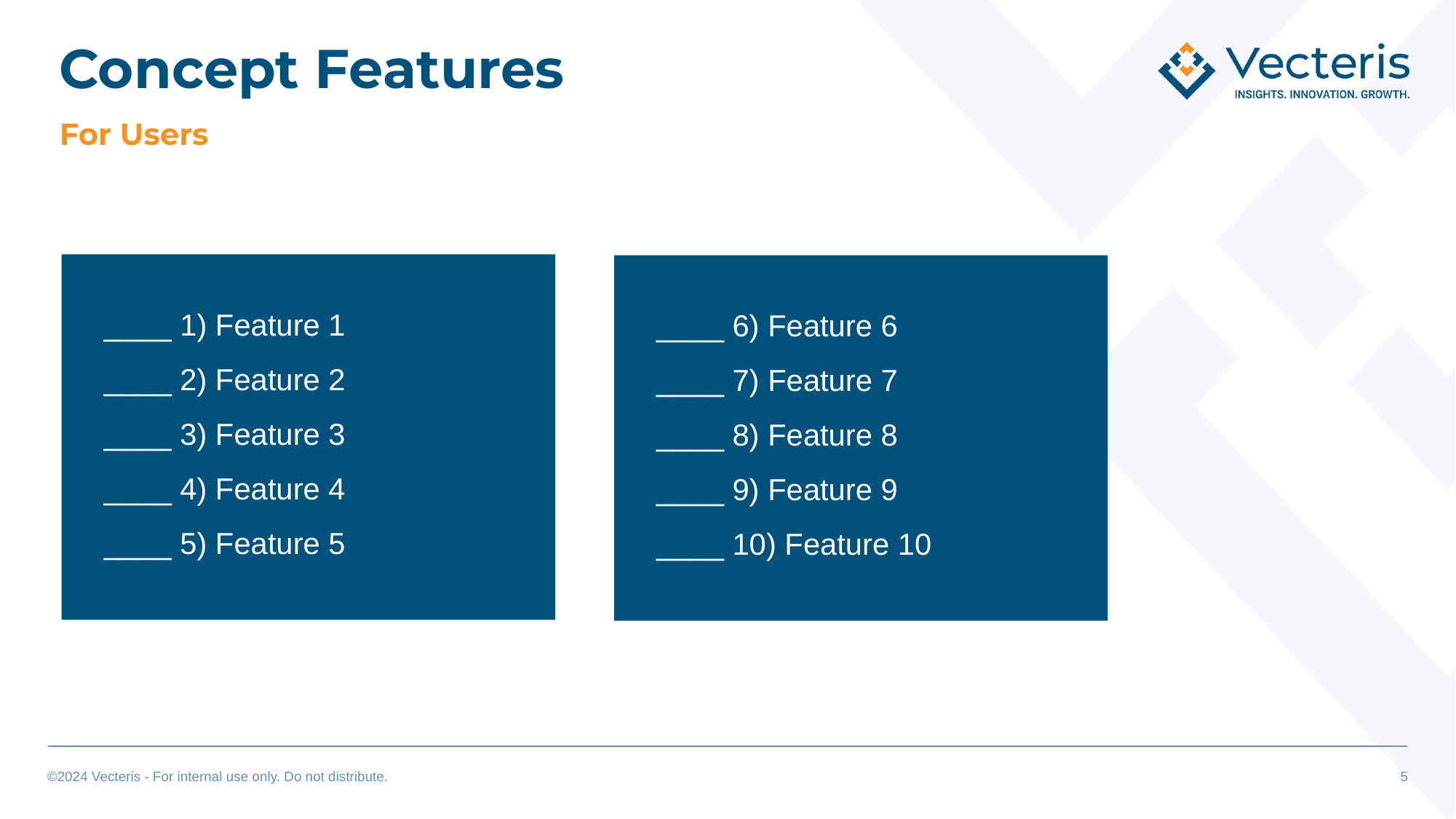

# Concept Features
For Users

____ 1) Feature 1
____ 2) Feature 2
____ 3) Feature 3
____ 4) Feature 4
____ 5) Feature 5

____ 6) Feature 6
____ 7) Feature 7
____ 8) Feature 8
____ 9) Feature 9
____ 10) Feature 10